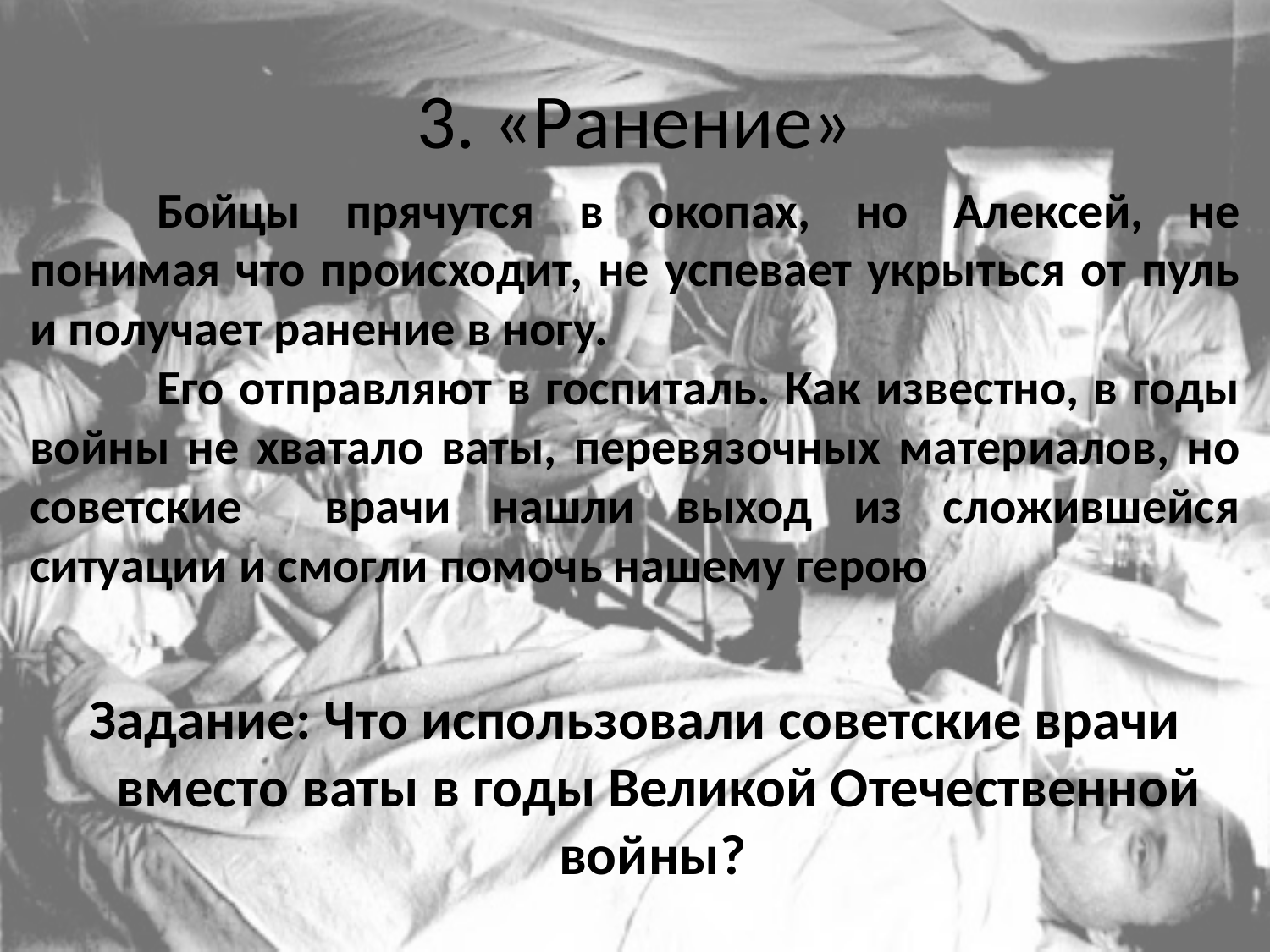

# 3. «Ранение»
	Бойцы прячутся в окопах, но Алексей, не понимая что происходит, не успевает укрыться от пуль и получает ранение в ногу.
	Его отправляют в госпиталь. Как известно, в годы войны не хватало ваты, перевязочных материалов, но советские  врачи нашли выход из сложившейся ситуации и смогли помочь нашему герою

Задание: Что использовали советские врачи вместо ваты в годы Великой Отечественной войны?